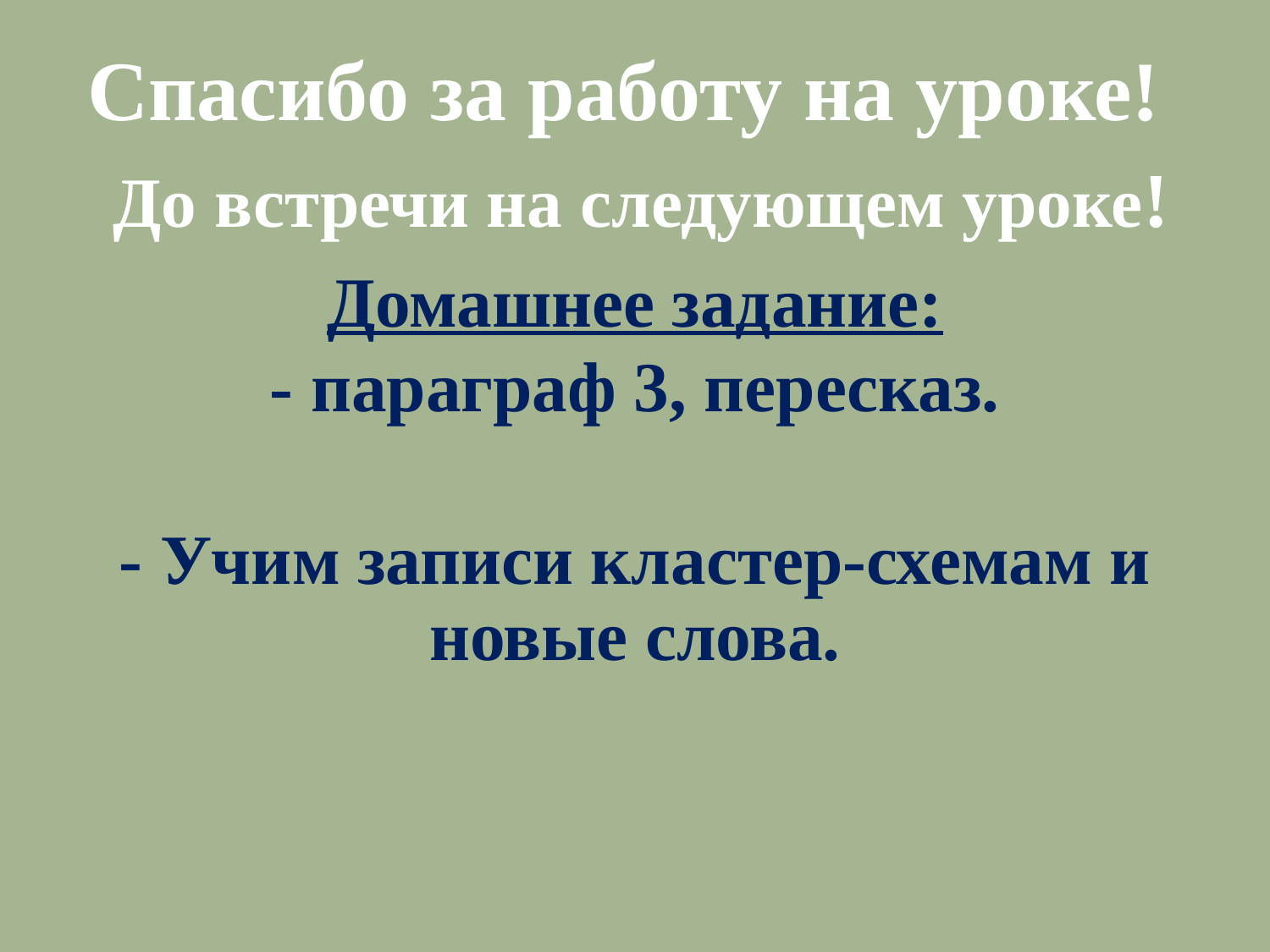

Спасибо за работу на уроке!
До встречи на следующем уроке!
Домашнее задание:
- параграф 3, пересказ.

- Учим записи кластер-схемам и новые слова.